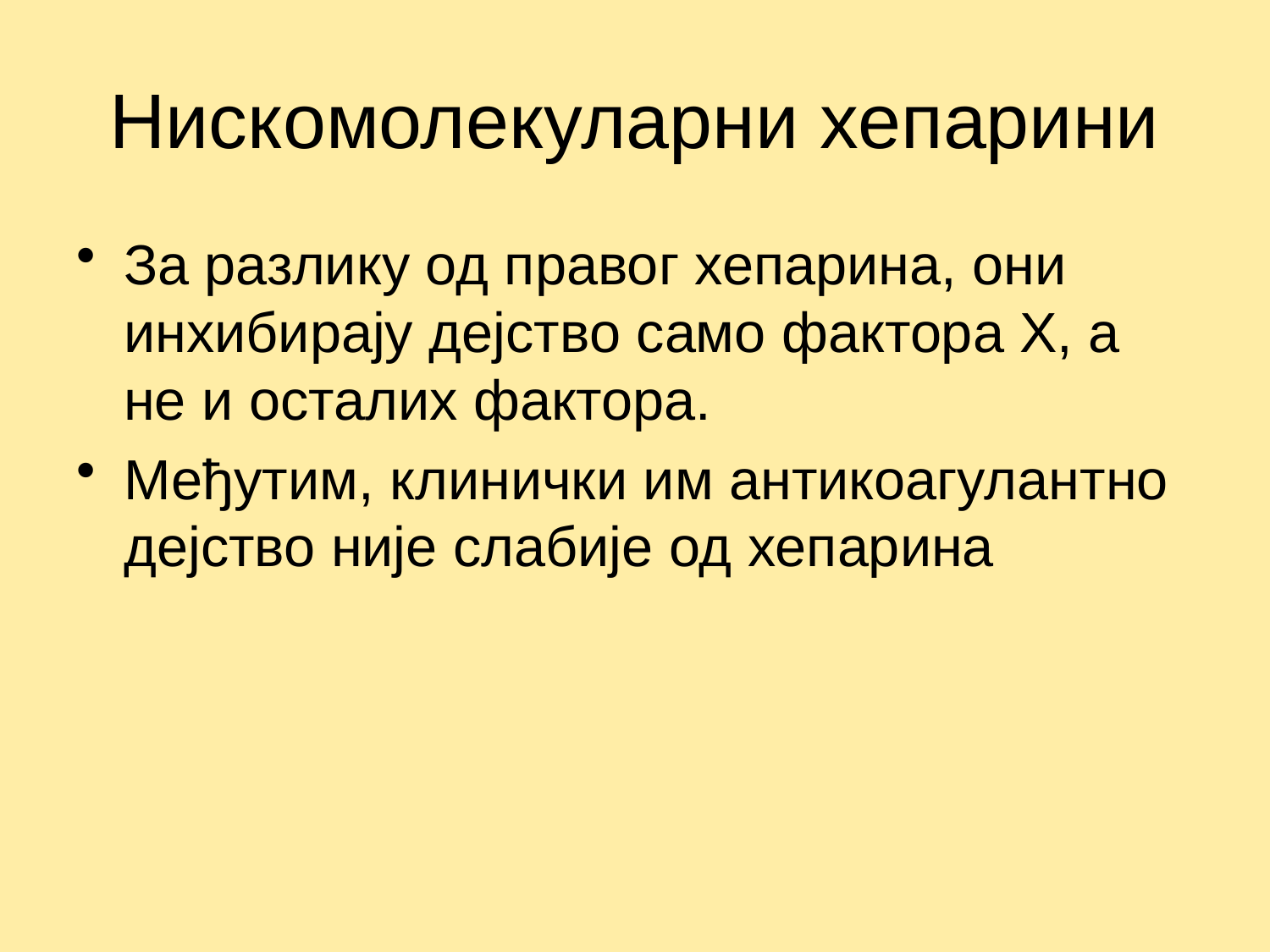

# Нискомолекуларни хепарини
За разлику од правог хепарина, они инхибирају дејство само фактора X, а не и осталих фактора.
Међутим, клинички им антикоагулантно дејство није слабије од хепарина